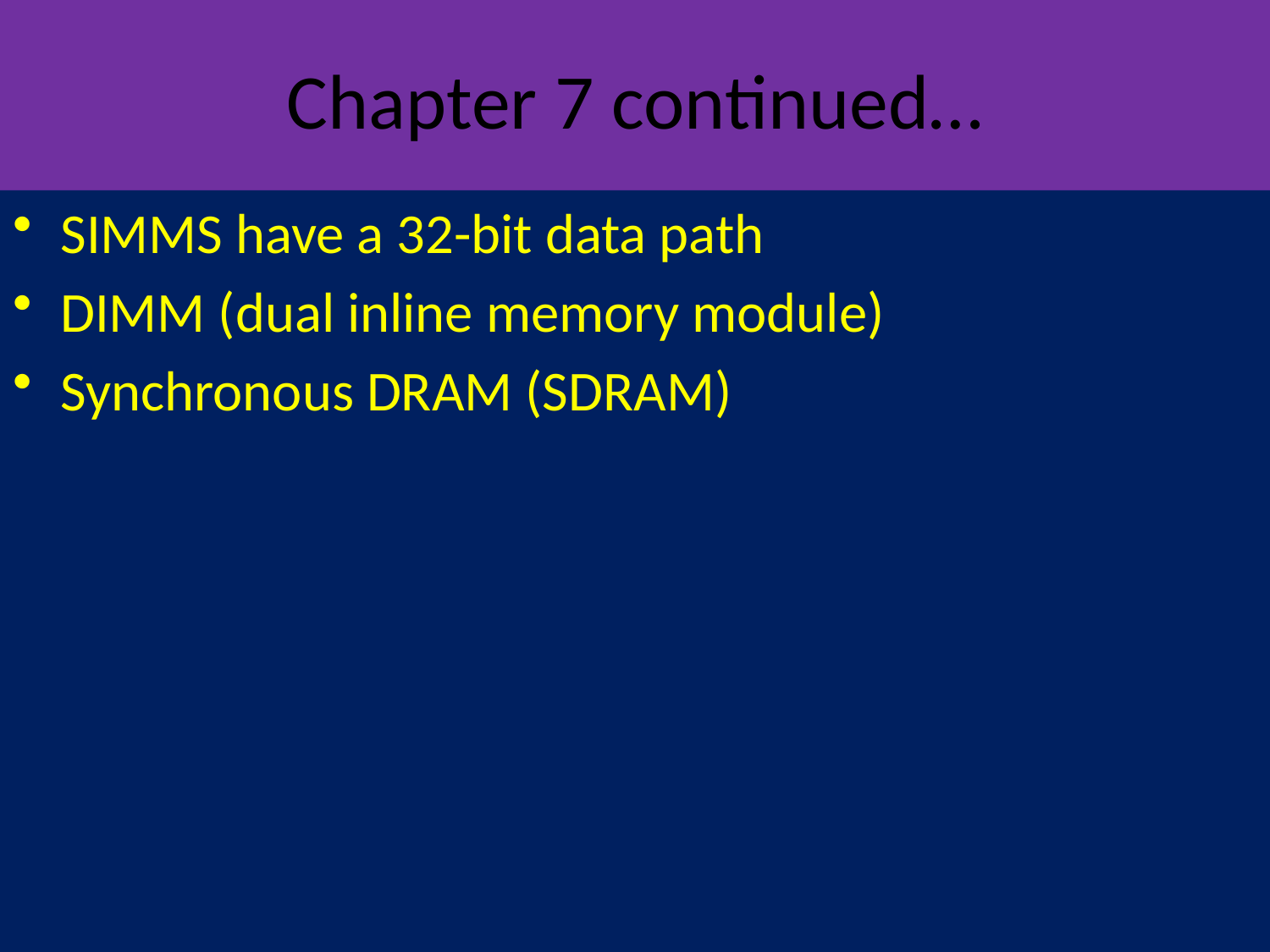

# Chapter 7 continued…
SIMMS have a 32-bit data path
DIMM (dual inline memory module)
Synchronous DRAM (SDRAM)